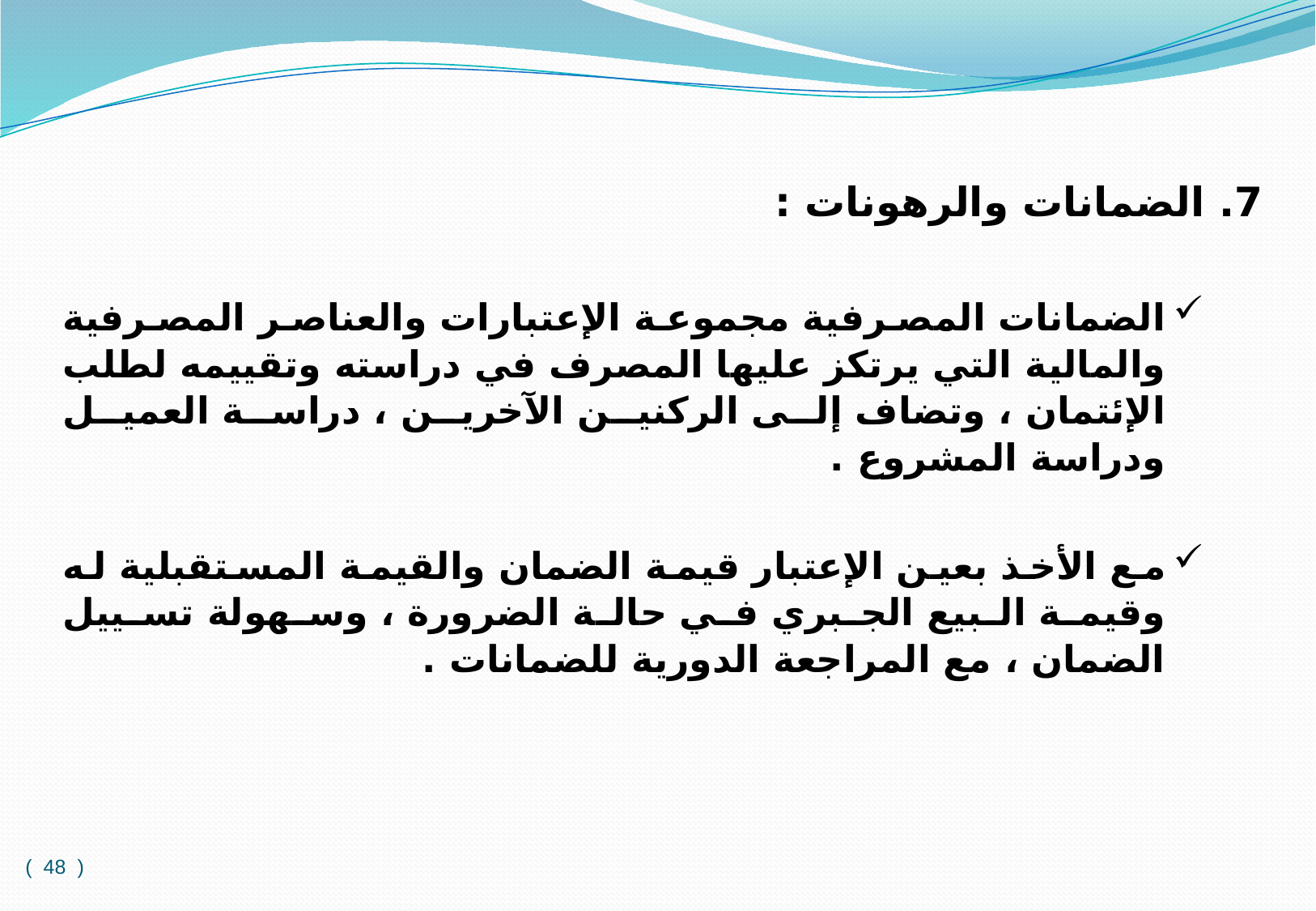

7. الضمانات والرهونات :

الضمانات المصرفية مجموعة الإعتبارات والعناصر المصرفية والمالية التي يرتكز عليها المصرف في دراسته وتقييمه لطلب الإئتمان ، وتضاف إلى الركنين الآخرين ، دراسة العميل ودراسة المشروع .

مع الأخذ بعين الإعتبار قيمة الضمان والقيمة المستقبلية له وقيمة البيع الجبري في حالة الضرورة ، وسهولة تسييل الضمان ، مع المراجعة الدورية للضمانات .
(  48  )